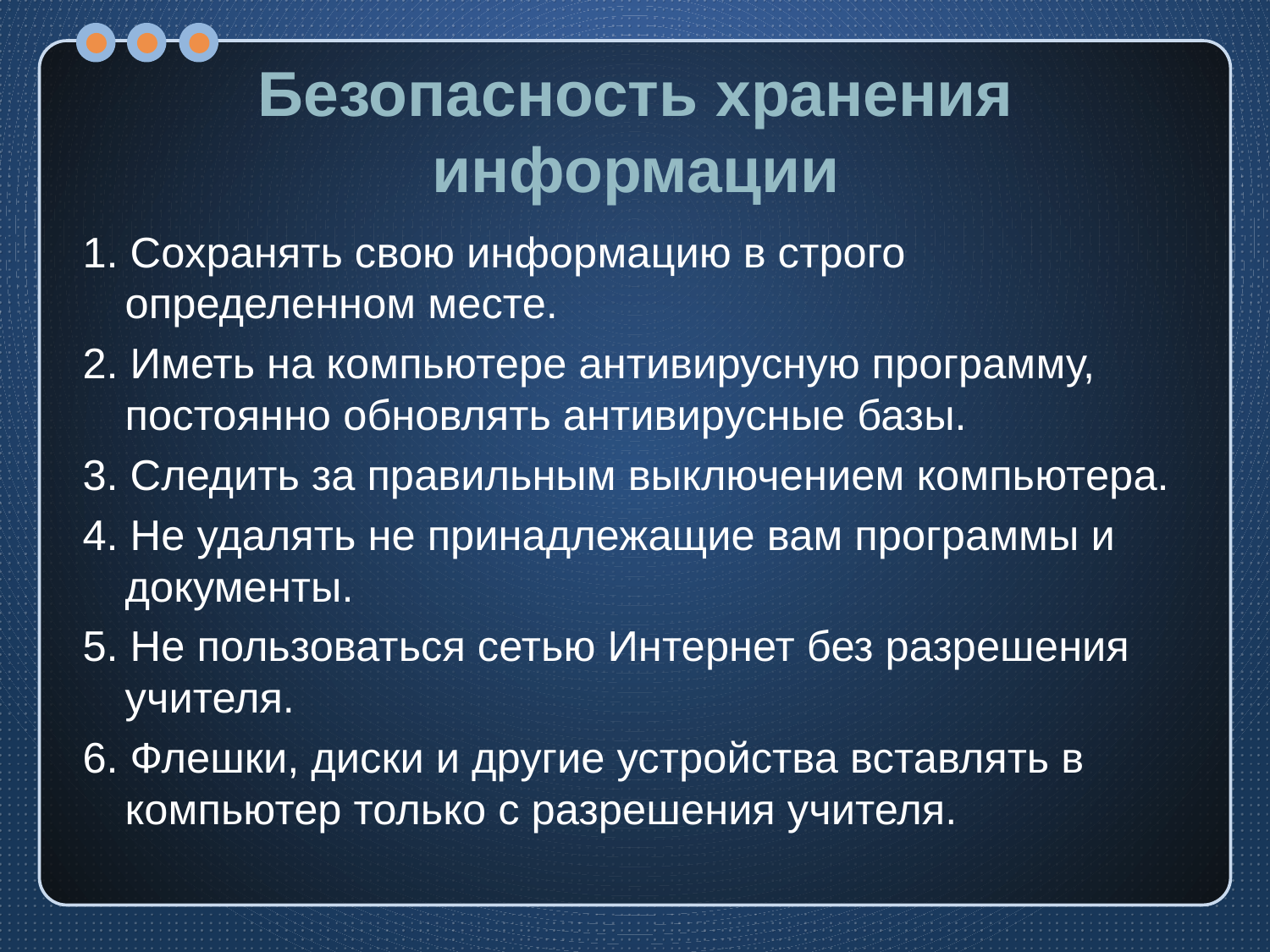

# Безопасность хранения информации
1. Сохранять свою информацию в строго определенном месте.
2. Иметь на компьютере антивирусную программу, постоянно обновлять антивирусные базы.
3. Следить за правильным выключением компьютера.
4. Не удалять не принадлежащие вам программы и документы.
5. Не пользоваться сетью Интернет без разрешения учителя.
6. Флешки, диски и другие устройства вставлять в компьютер только с разрешения учителя.